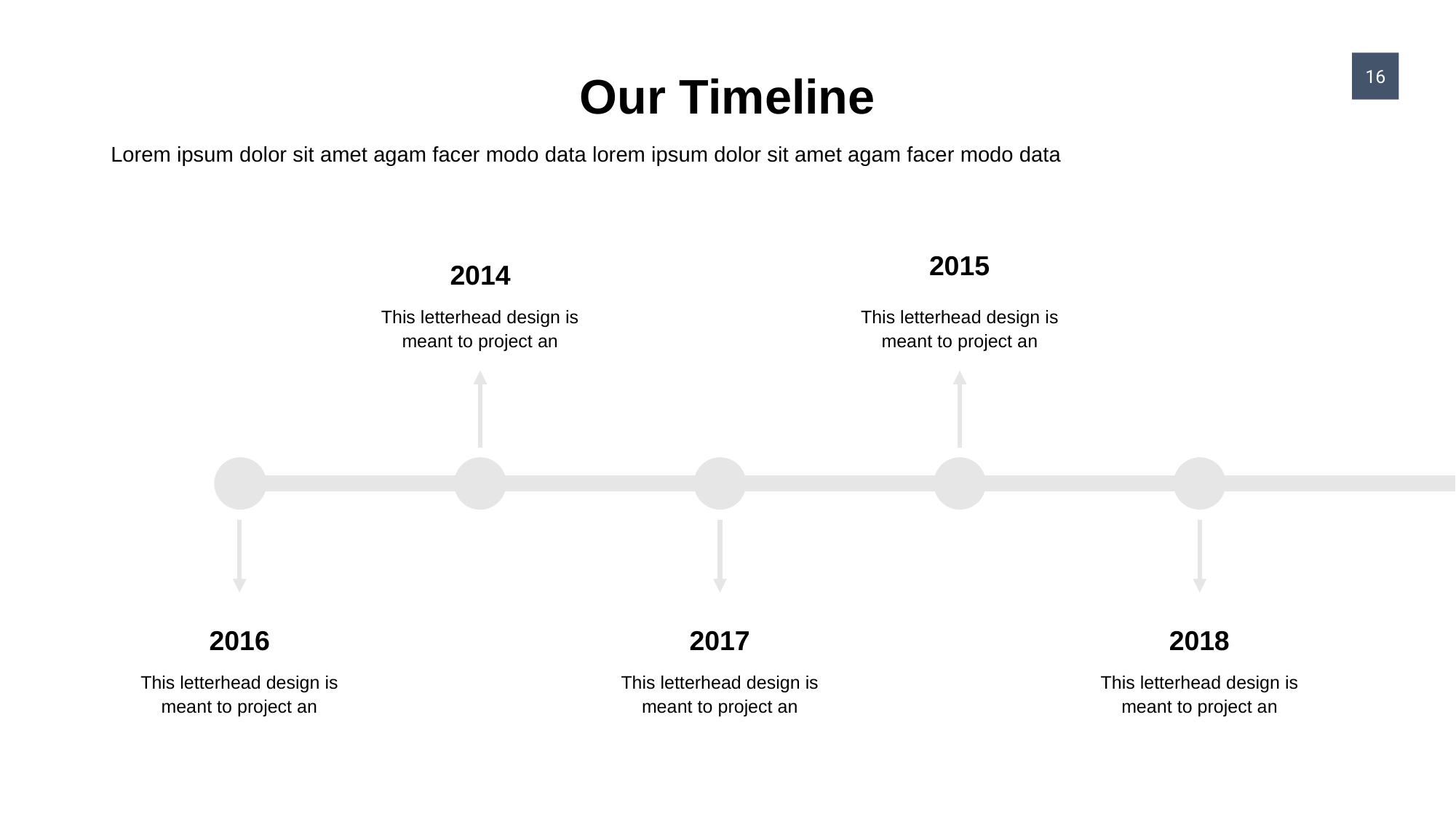

Our Timeline
16
Lorem ipsum dolor sit amet agam facer modo data lorem ipsum dolor sit amet agam facer modo data
2015
2014
This letterhead design is meant to project an
This letterhead design is meant to project an

2016
2017
2018
This letterhead design is meant to project an
This letterhead design is meant to project an
This letterhead design is meant to project an